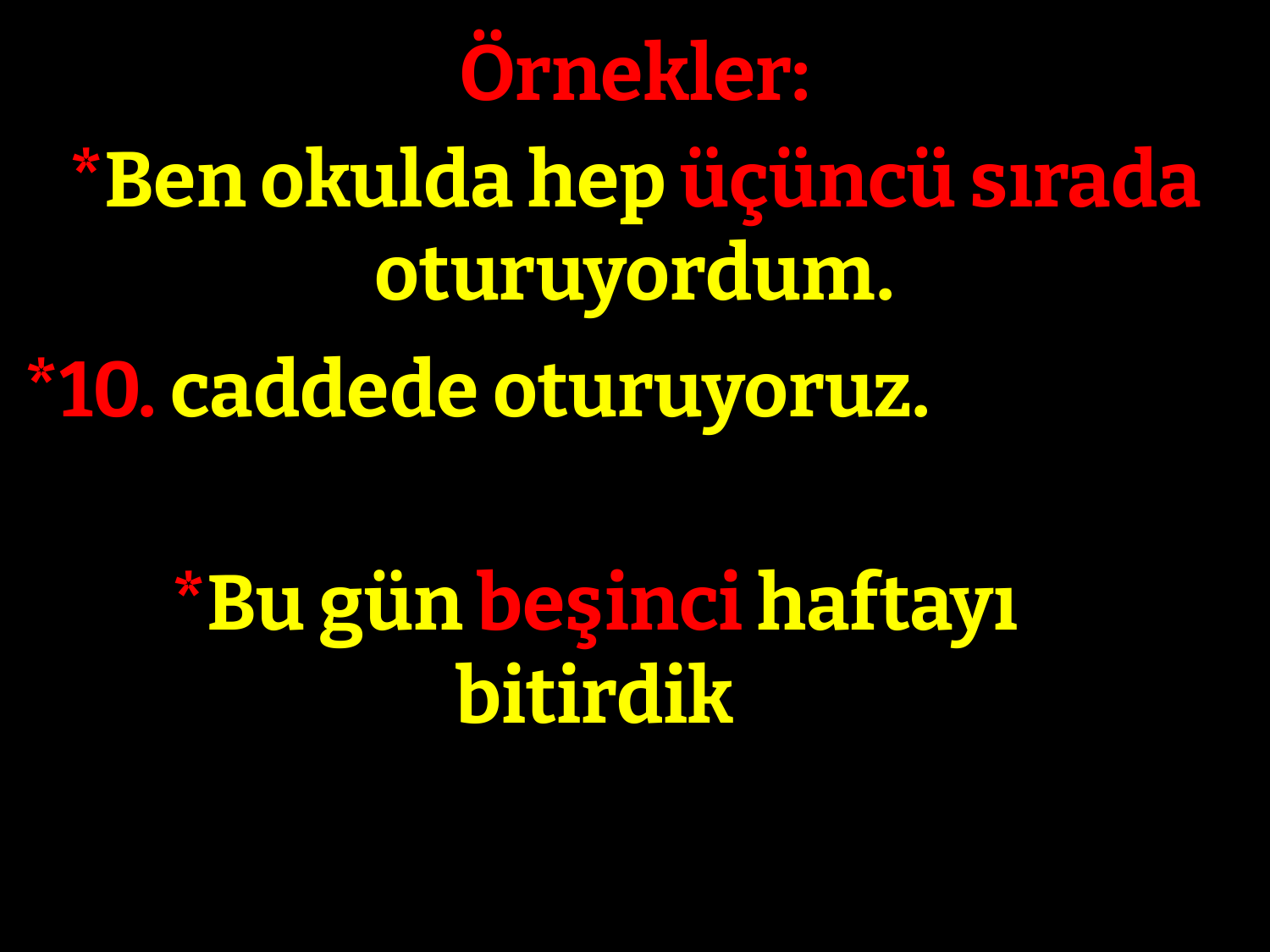

Örnekler:
*Ben okulda hep üçüncü sırada oturuyordum.

#
*10. caddede oturuyoruz.
*Bu gün beşinci haftayı bitirdik